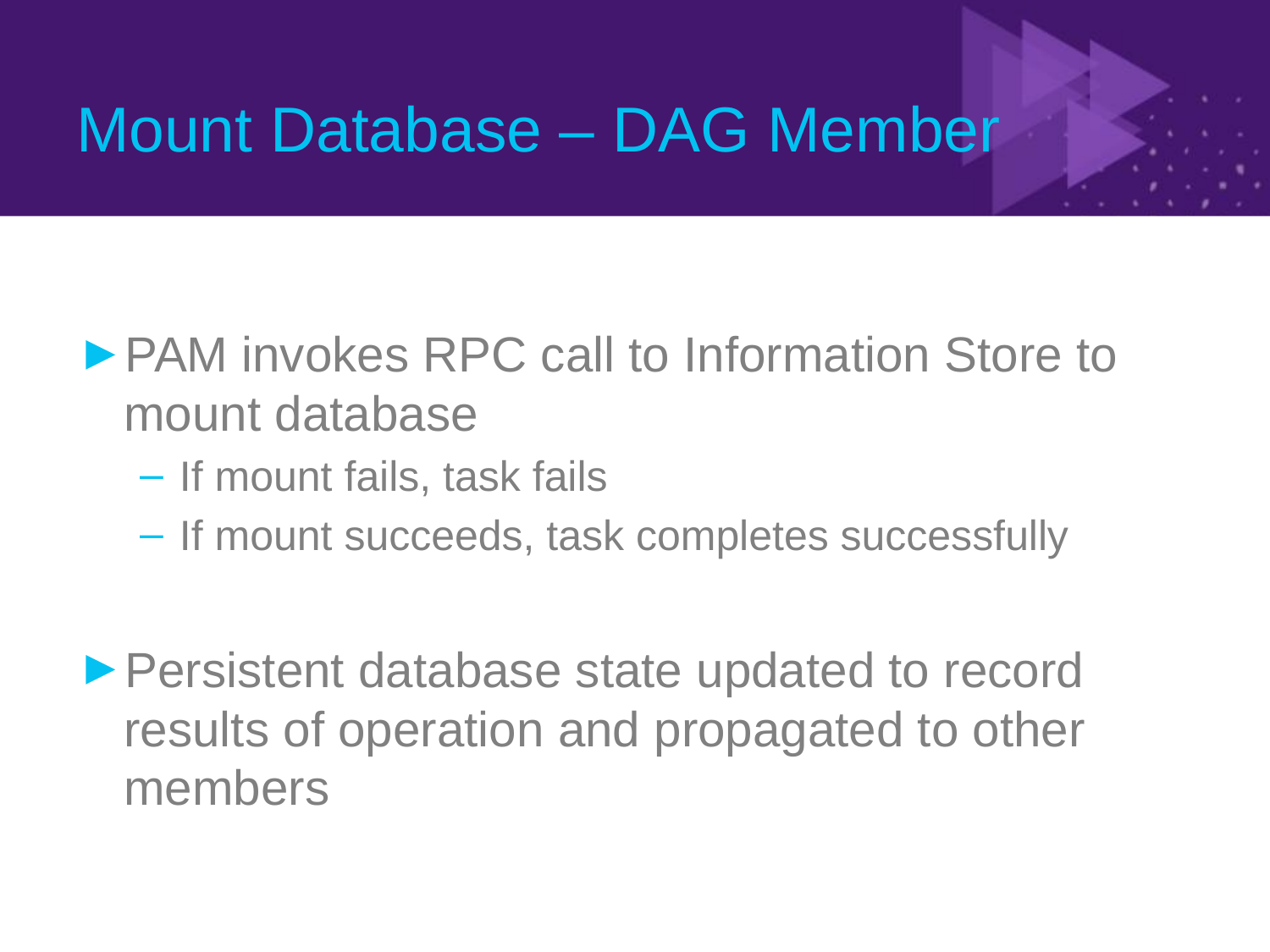

# Mount Database – DAG Member
PAM invokes RPC call to Information Store to mount database
If mount fails, task fails
If mount succeeds, task completes successfully

Persistent database state updated to record results of operation and propagated to other members